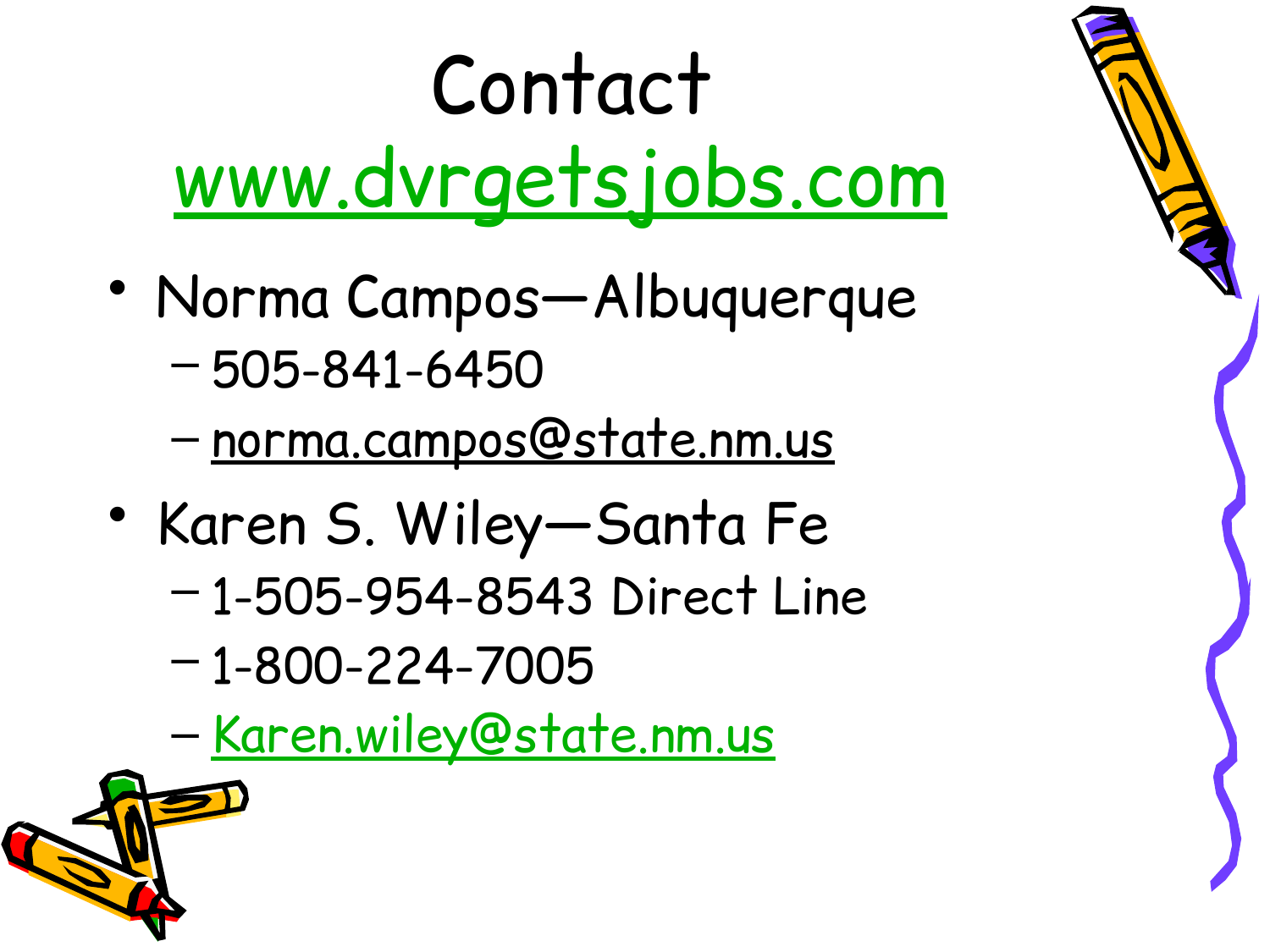

# Contact www.dvrgetsjobs.com
Norma Campos—Albuquerque
505-841-6450
norma.campos@state.nm.us
Karen S. Wiley—Santa Fe
1-505-954-8543 Direct Line
1-800-224-7005
Karen.wiley@state.nm.us